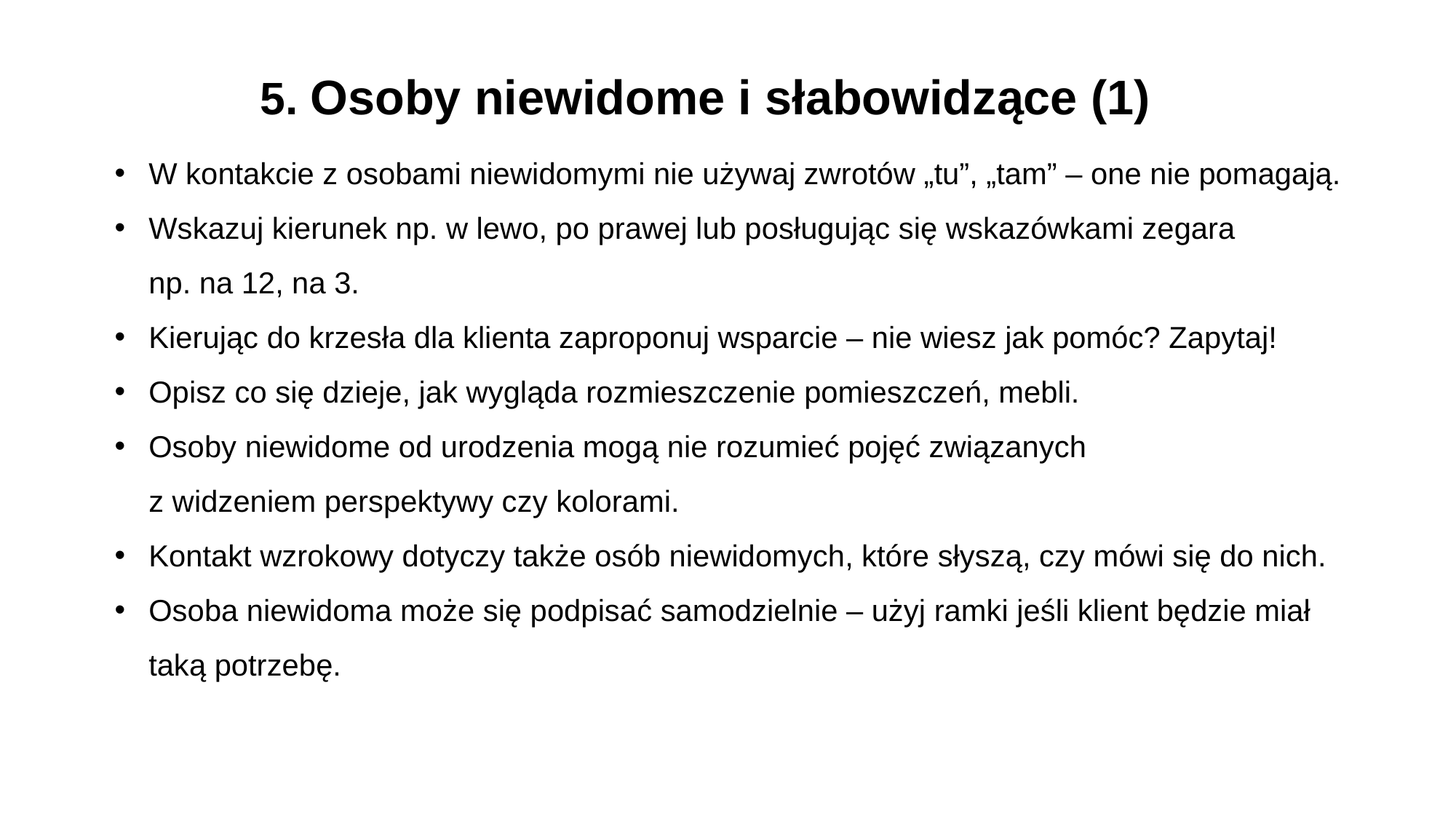

5. Osoby niewidome i słabowidzące (1)
W kontakcie z osobami niewidomymi nie używaj zwrotów „tu”, „tam” – one nie pomagają.
Wskazuj kierunek np. w lewo, po prawej lub posługując się wskazówkami zegara
np. na 12, na 3.
Kierując do krzesła dla klienta zaproponuj wsparcie – nie wiesz jak pomóc? Zapytaj!
Opisz co się dzieje, jak wygląda rozmieszczenie pomieszczeń, mebli.
Osoby niewidome od urodzenia mogą nie rozumieć pojęć związanych
z widzeniem perspektywy czy kolorami.
Kontakt wzrokowy dotyczy także osób niewidomych, które słyszą, czy mówi się do nich.
Osoba niewidoma może się podpisać samodzielnie – użyj ramki jeśli klient będzie miał taką potrzebę.